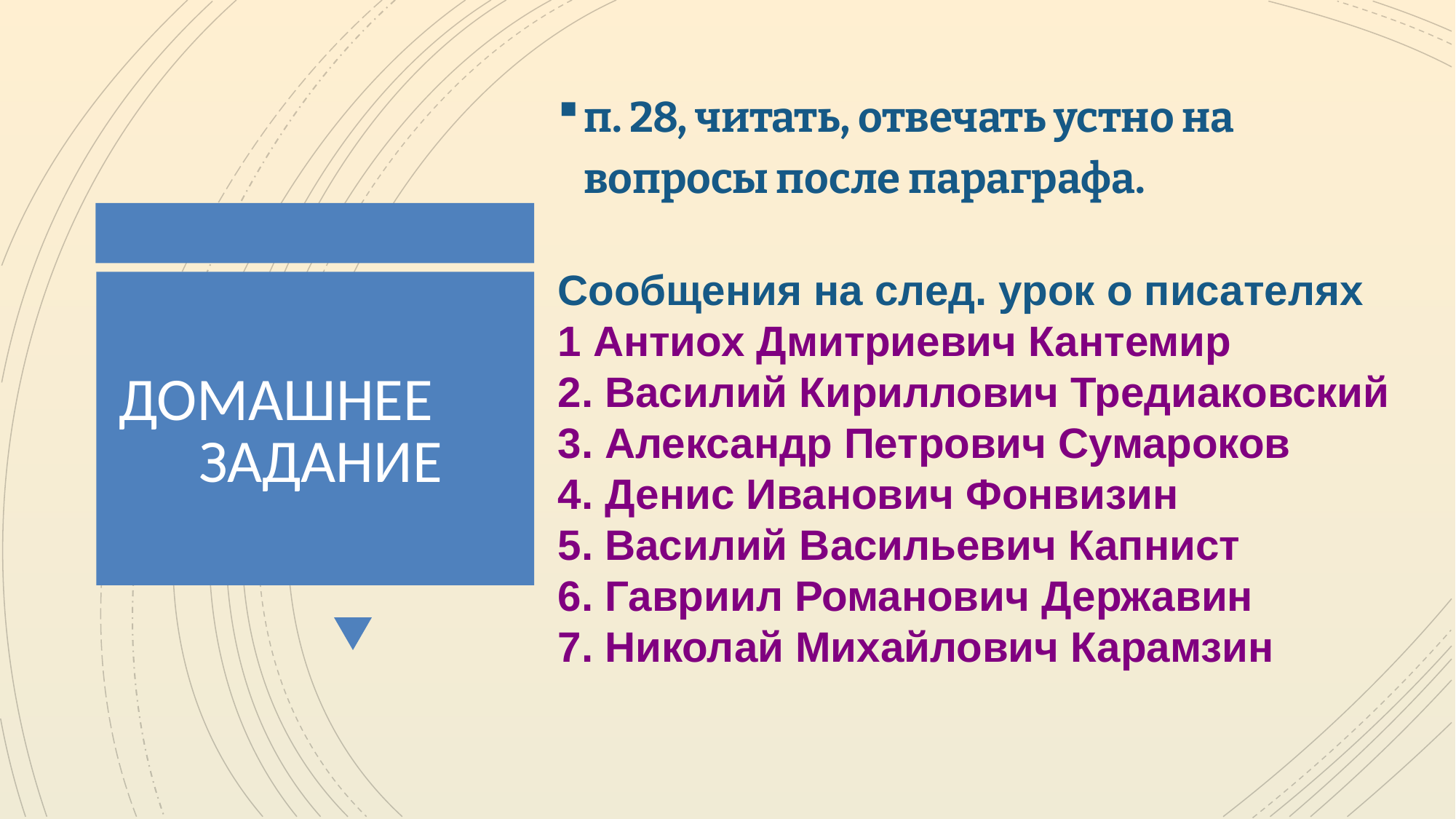

п. 28, читать, отвечать устно на вопросы после параграфа.

Сообщения на след. урок о писателях
1 Антиох Дмитриевич Кантемир
2. Василий Кириллович Тредиаковский
3. Александр Петрович Сумароков
4. Денис Иванович Фонвизин
5. Василий Васильевич Капнист
6. Гавриил Романович Державин
7. Николай Михайлович Карамзин
ДОМАШНЕЕ
ЗАДАНИЕ